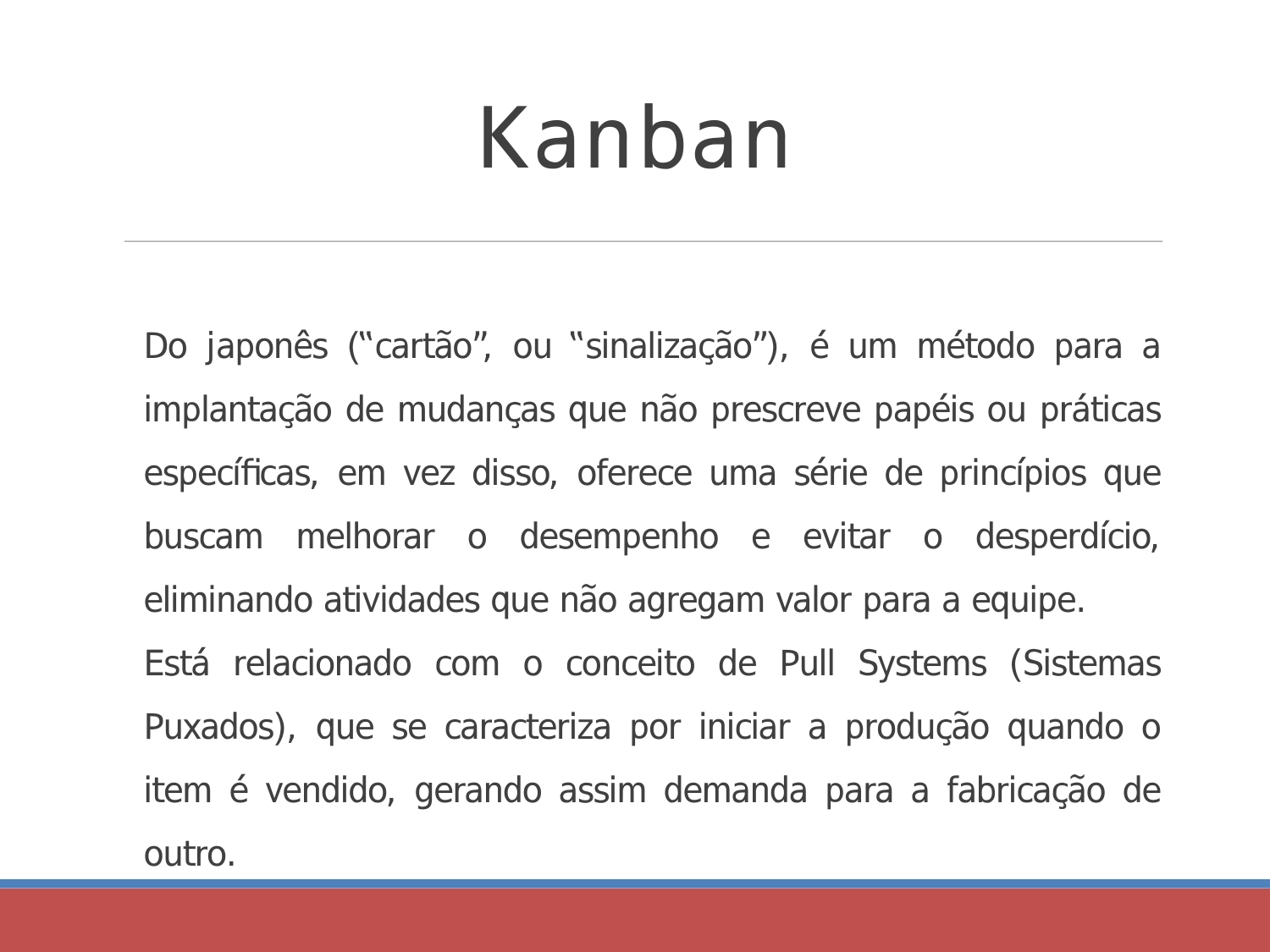

Kanban
Do japonês (“cartão”, ou “sinalização”), é um método para a implantação de mudanças que não prescreve papéis ou práticas específicas, em vez disso, oferece uma série de princípios que buscam melhorar o desempenho e evitar o desperdício, eliminando atividades que não agregam valor para a equipe.
Está relacionado com o conceito de Pull Systems (Sistemas Puxados), que se caracteriza por iniciar a produção quando o item é vendido, gerando assim demanda para a fabricação de outro.